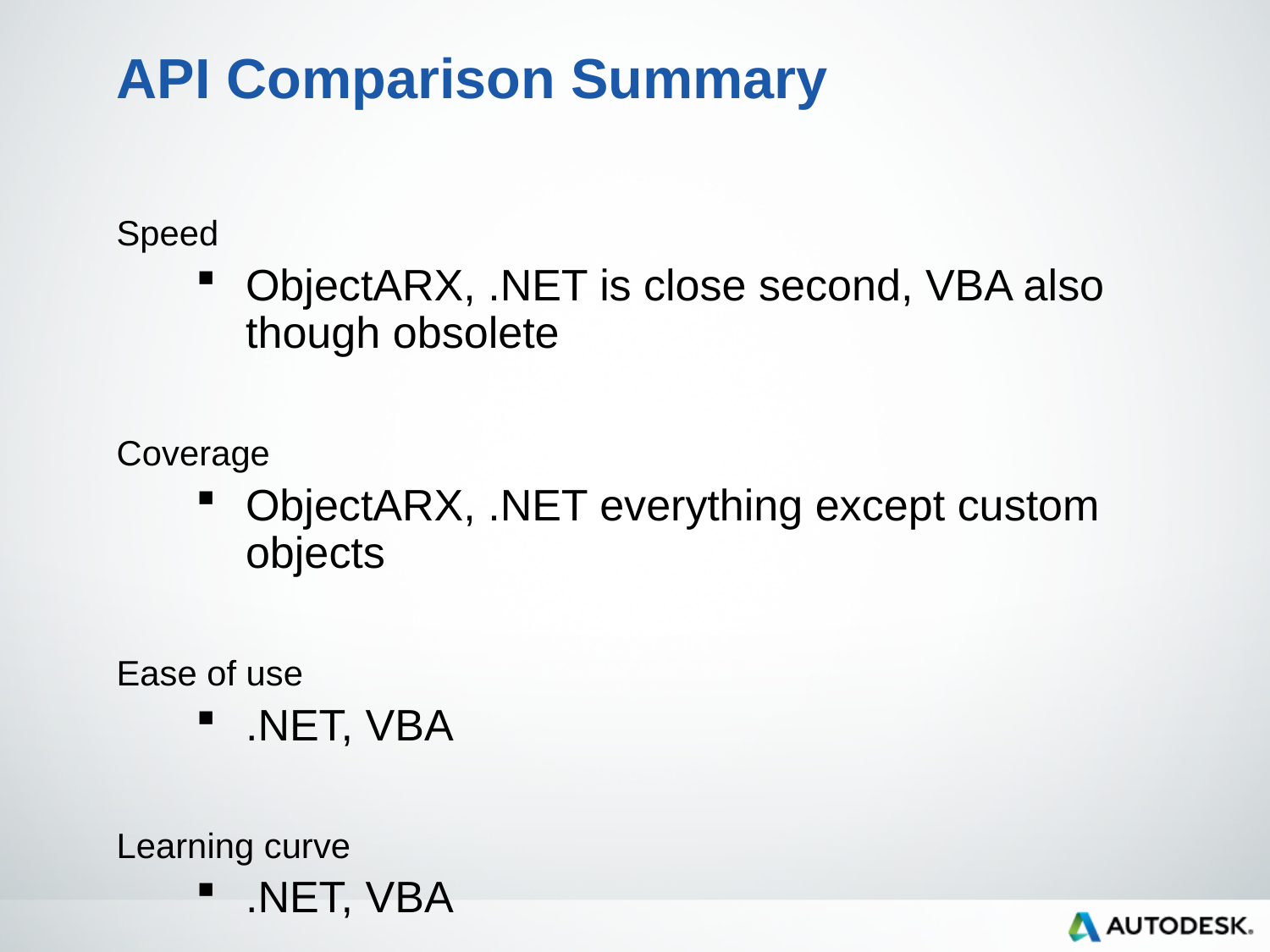

# API Comparison Summary
Speed
ObjectARX, .NET is close second, VBA also though obsolete

Coverage
ObjectARX, .NET everything except custom objects

Ease of use
.NET, VBA

Learning curve
.NET, VBA